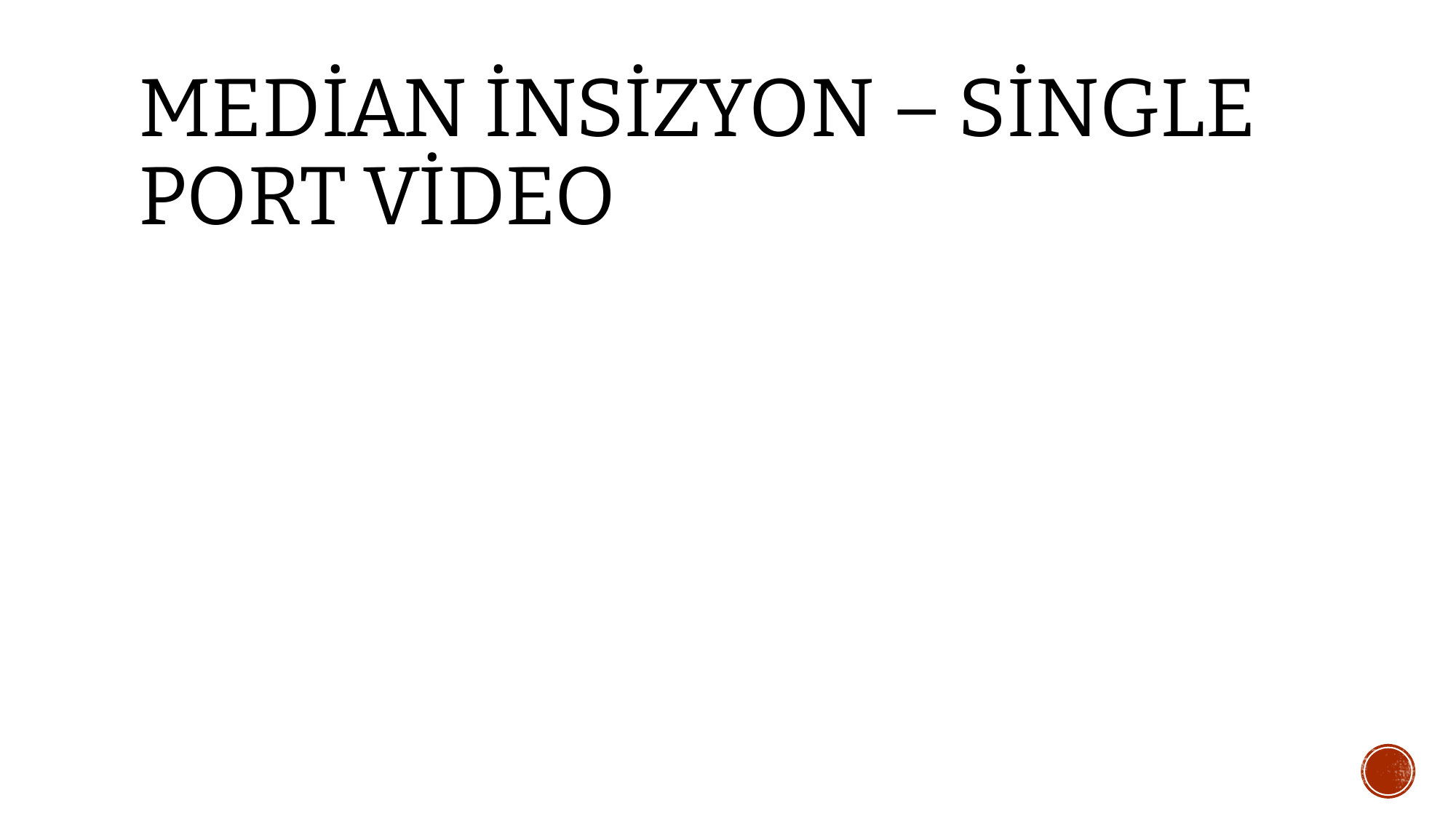

# medİan İnsİzyon – sİngle port vİdeo